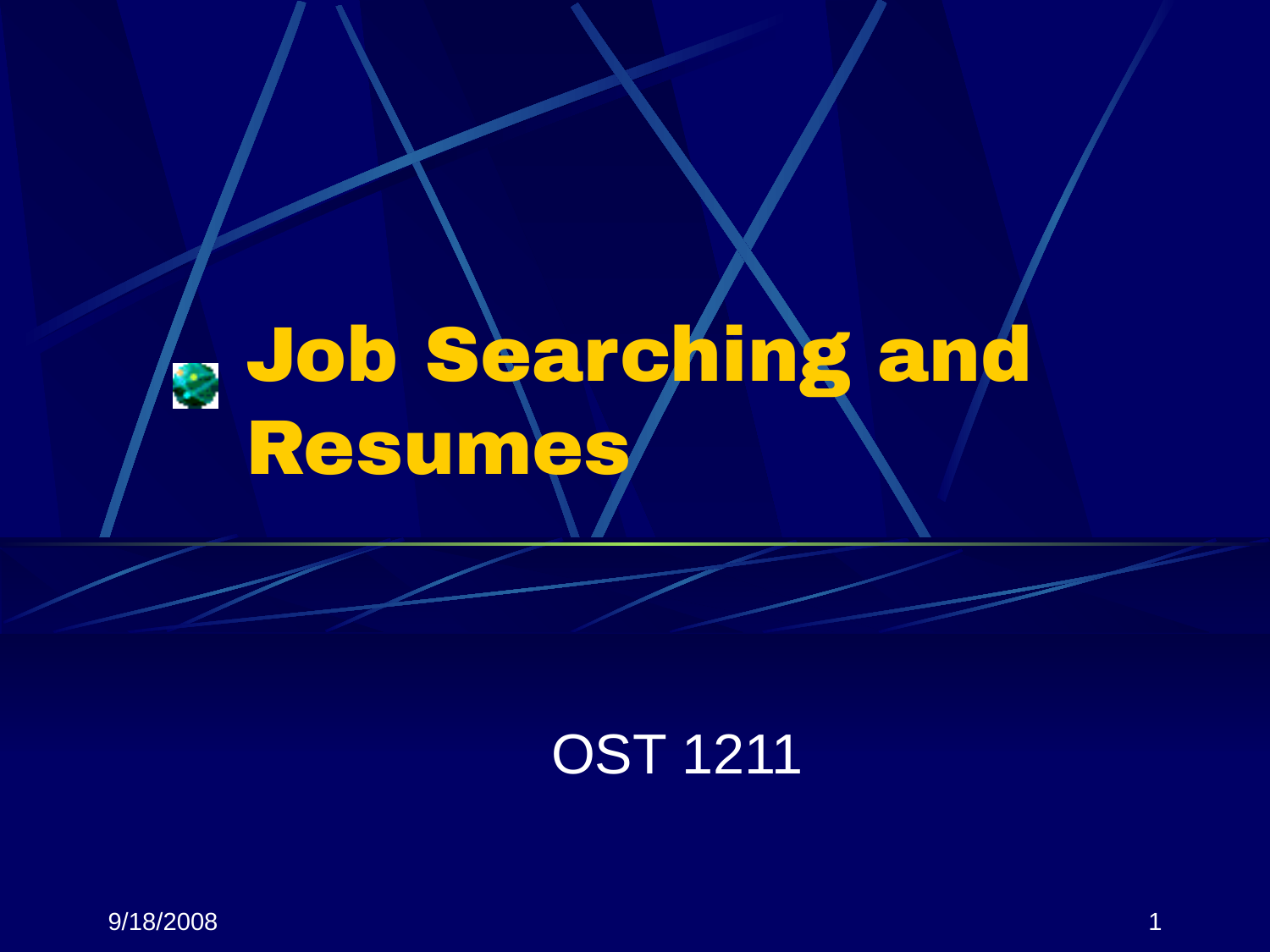

# Job Searching and Resumes
OST 1211
9/18/2008
1